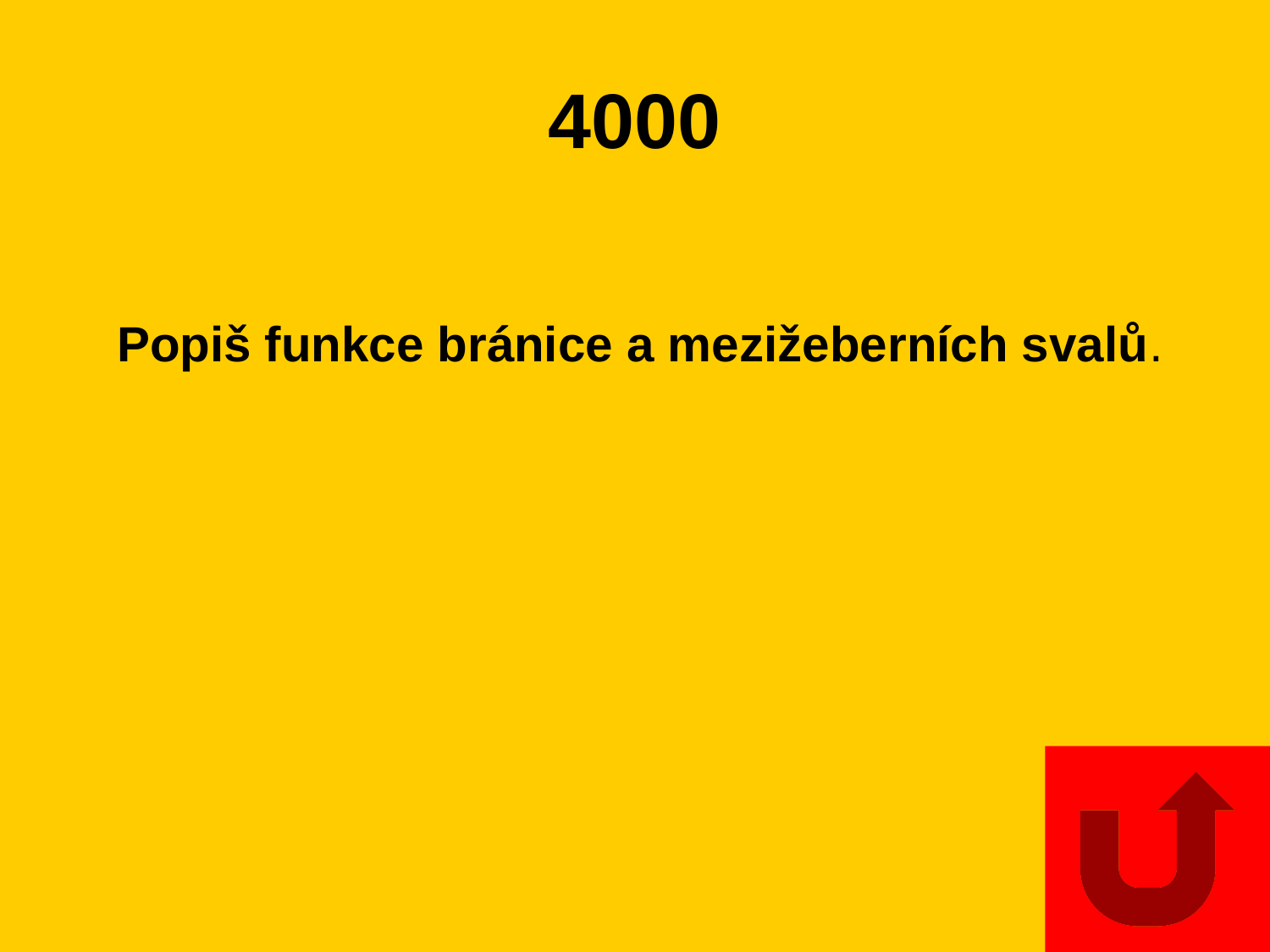

# 4000
Popiš funkce bránice a mezižeberních svalů.